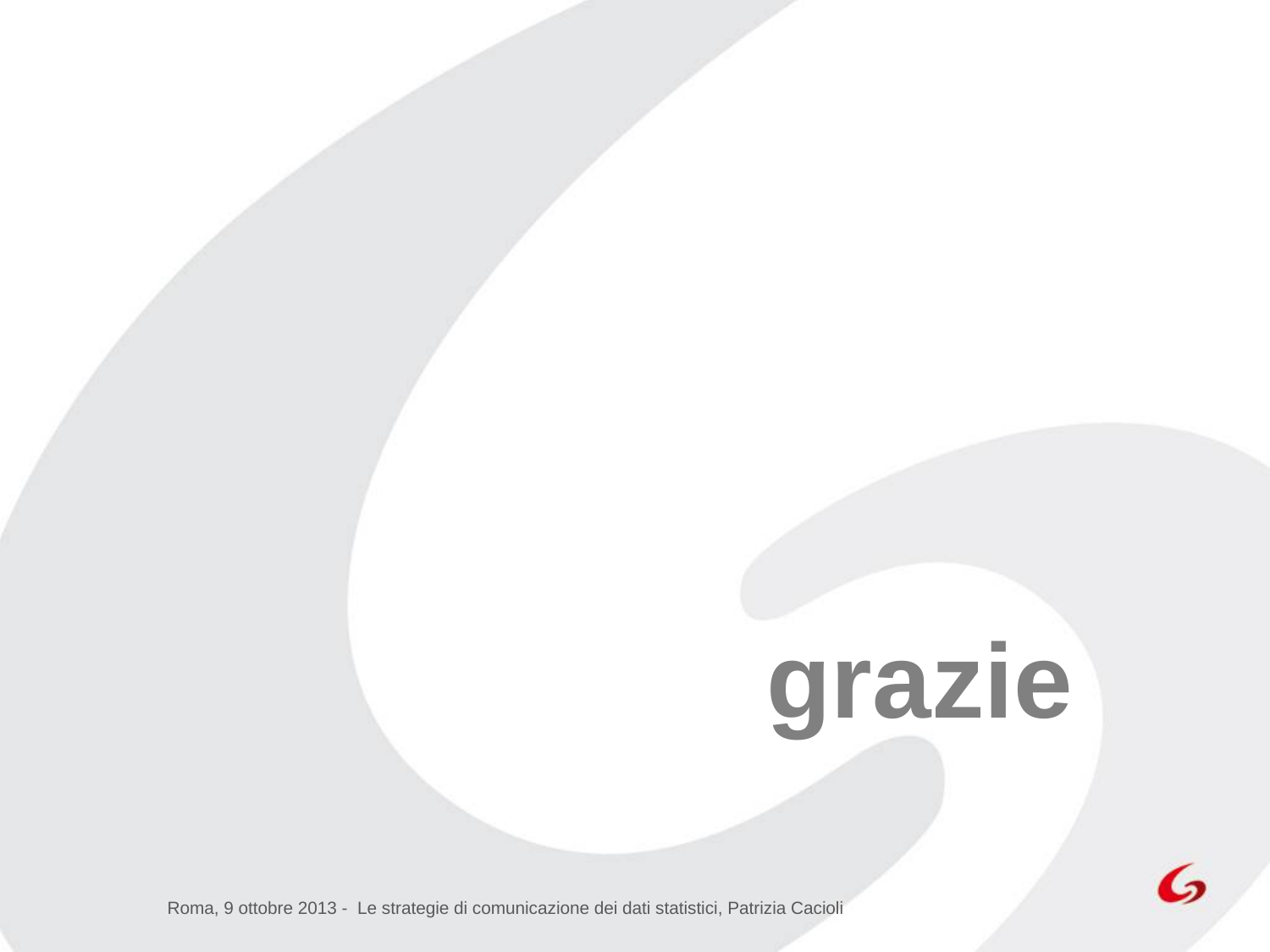

grazie
Roma, 9 ottobre 2013 -  Le strategie di comunicazione dei dati statistici, Patrizia Cacioli